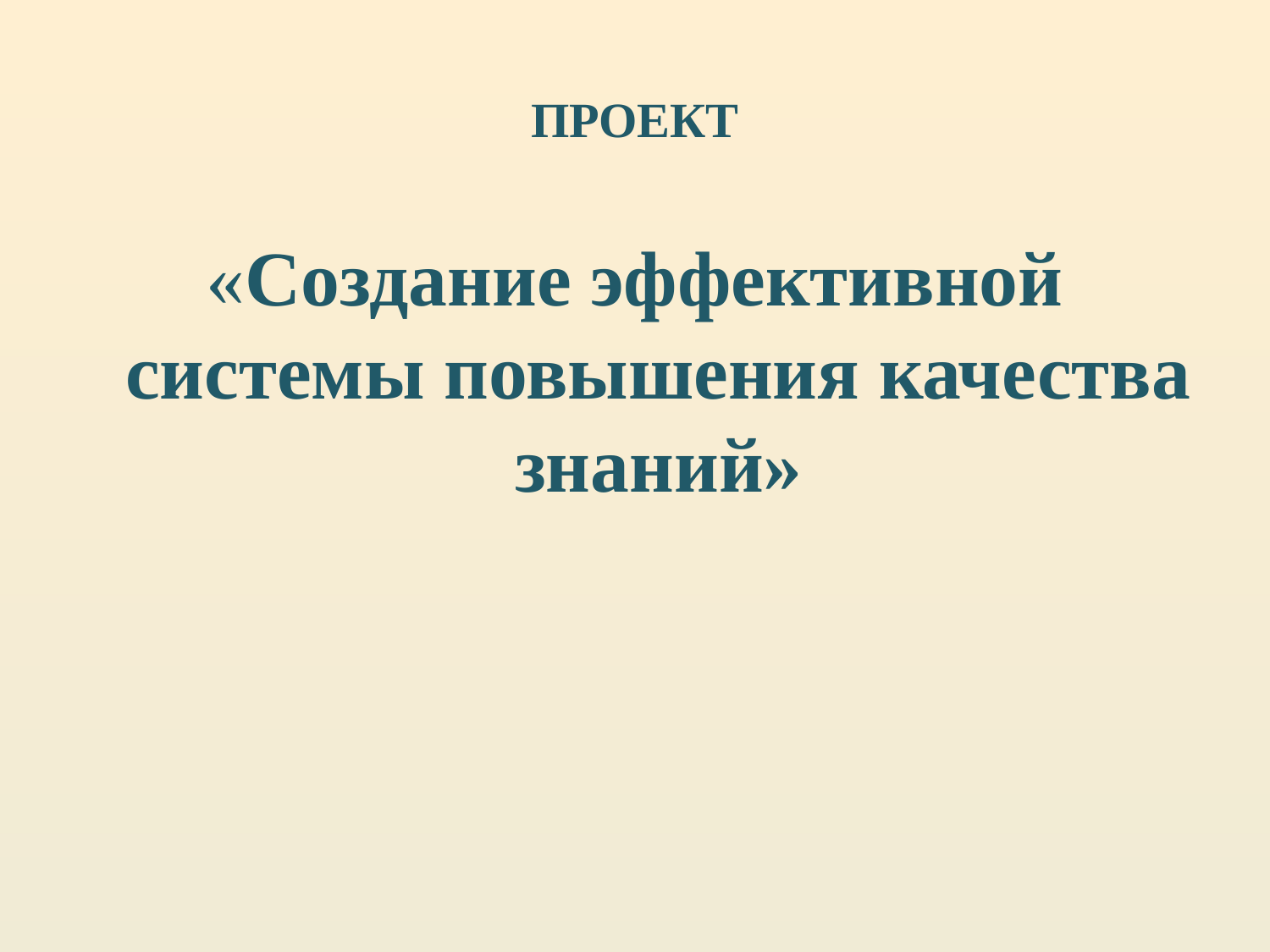

# Проект
«Создание эффективной системы повышения качества знаний»